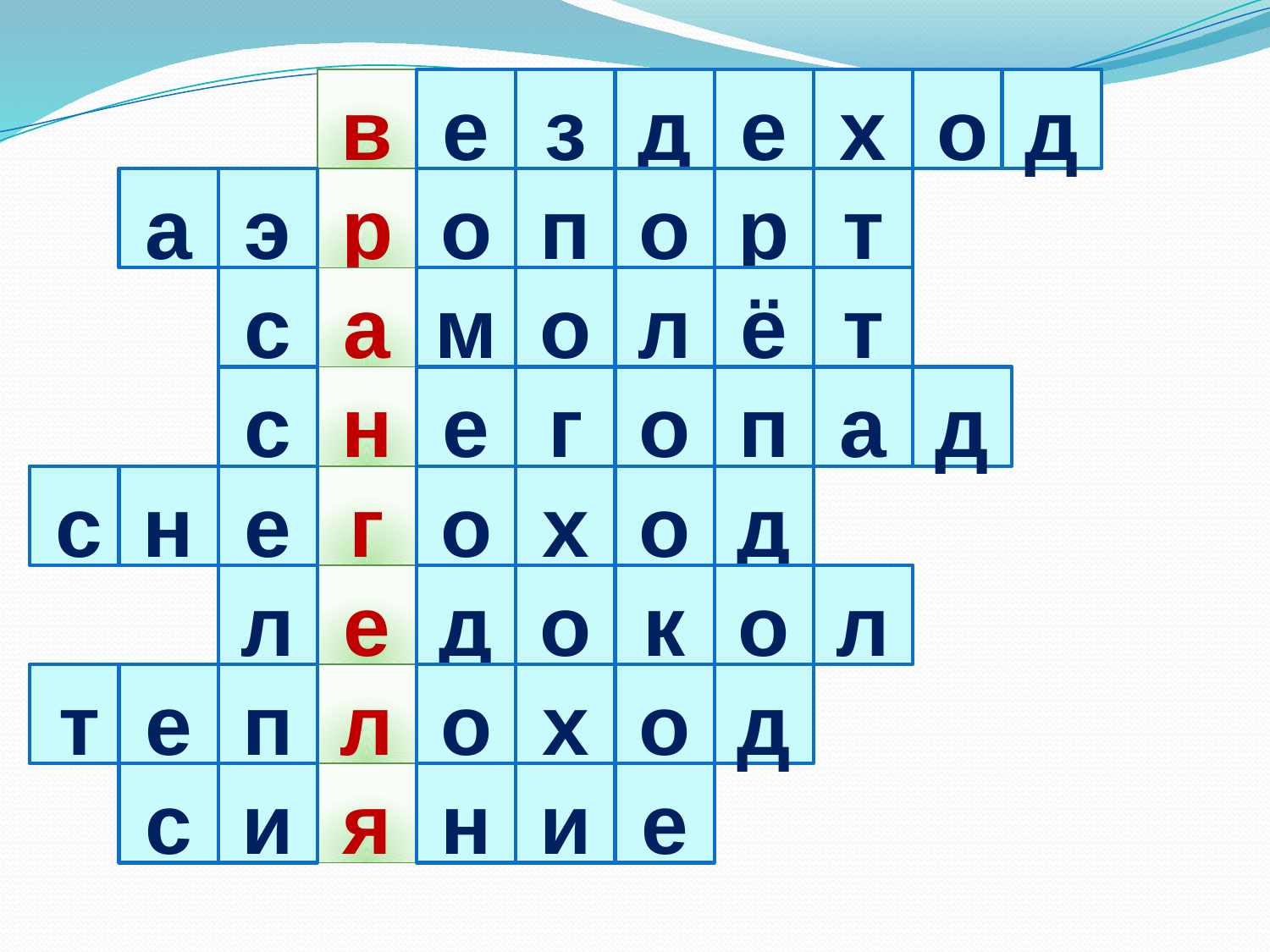

в
е
з
д
е
х
о
д
р
а
э
о
п
о
р
т
а
с
м
о
л
ё
т
н
с
е
г
о
п
а
д
г
с
н
е
о
х
о
д
л
д
о
к
о
л
е
т
е
п
о
х
о
д
л
с
и
н
и
е
я